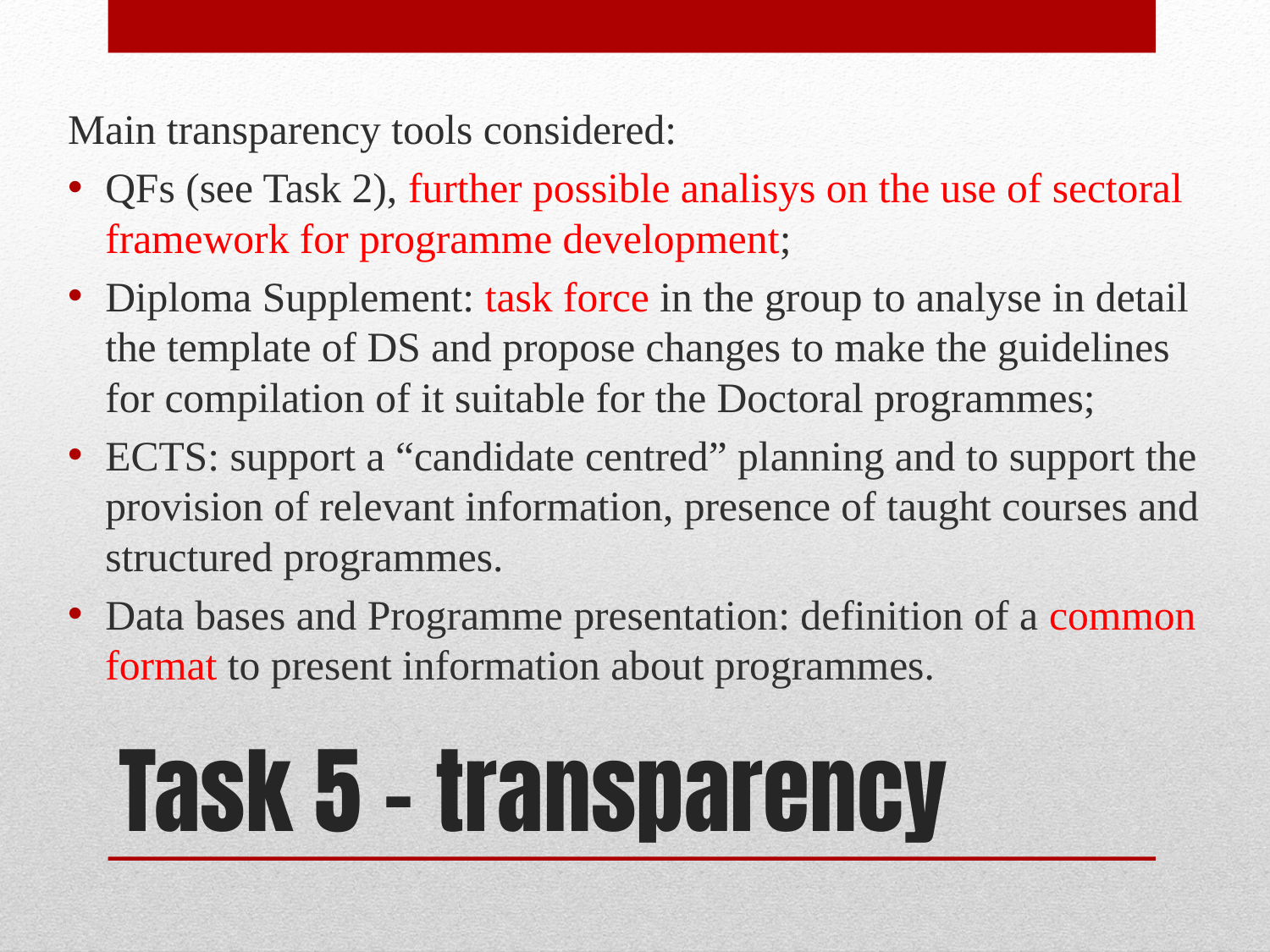

Main transparency tools considered:
QFs (see Task 2), further possible analisys on the use of sectoral framework for programme development;
Diploma Supplement: task force in the group to analyse in detail the template of DS and propose changes to make the guidelines for compilation of it suitable for the Doctoral programmes;
ECTS: support a “candidate centred” planning and to support the provision of relevant information, presence of taught courses and structured programmes.
Data bases and Programme presentation: definition of a common format to present information about programmes.
# Task 5 - transparency